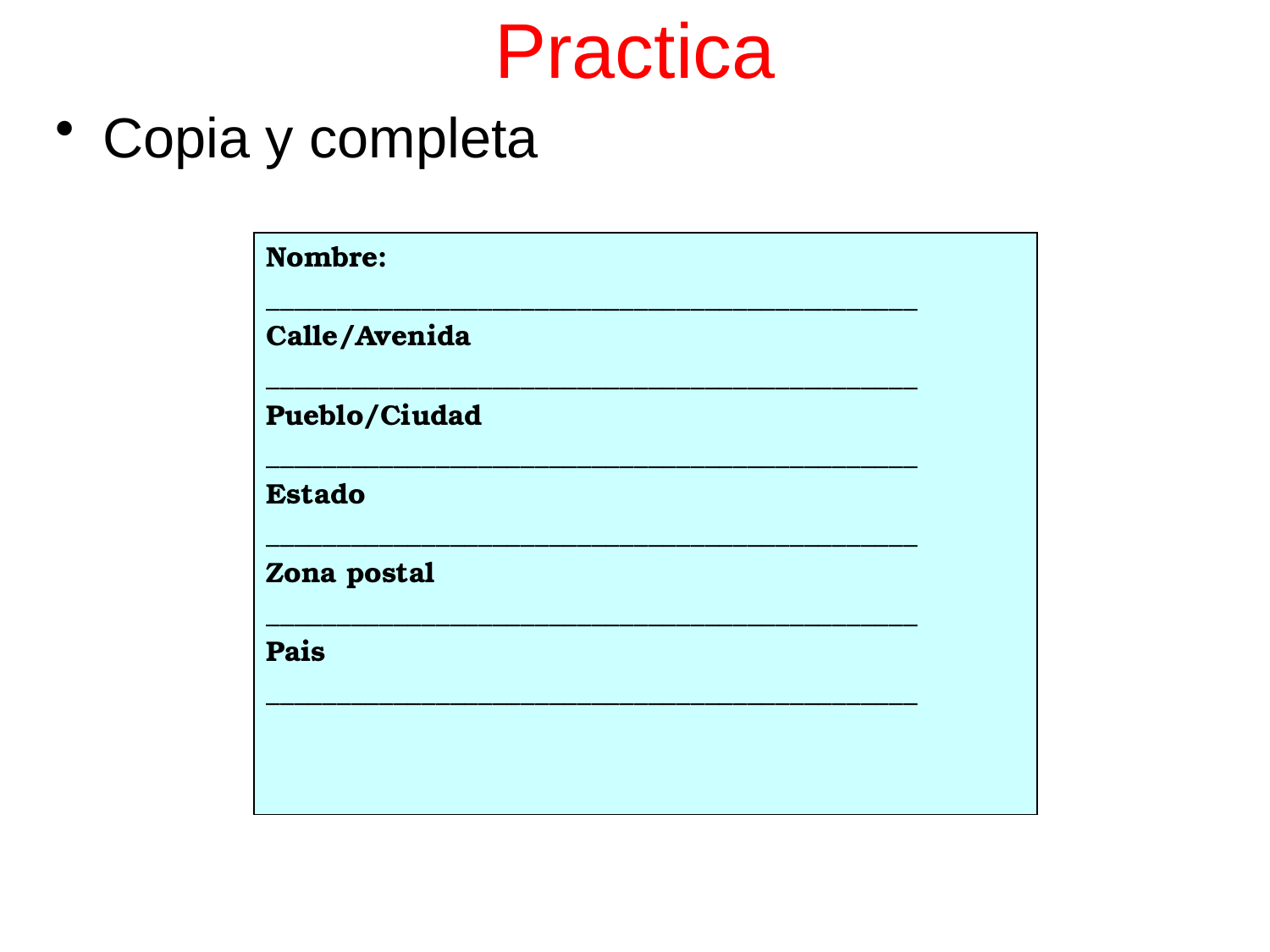

# Practica
Copia y completa
Nombre:
______________________________________________
Calle/Avenida
______________________________________________
Pueblo/Ciudad
______________________________________________
Estado
______________________________________________
Zona postal
______________________________________________
Pais
______________________________________________